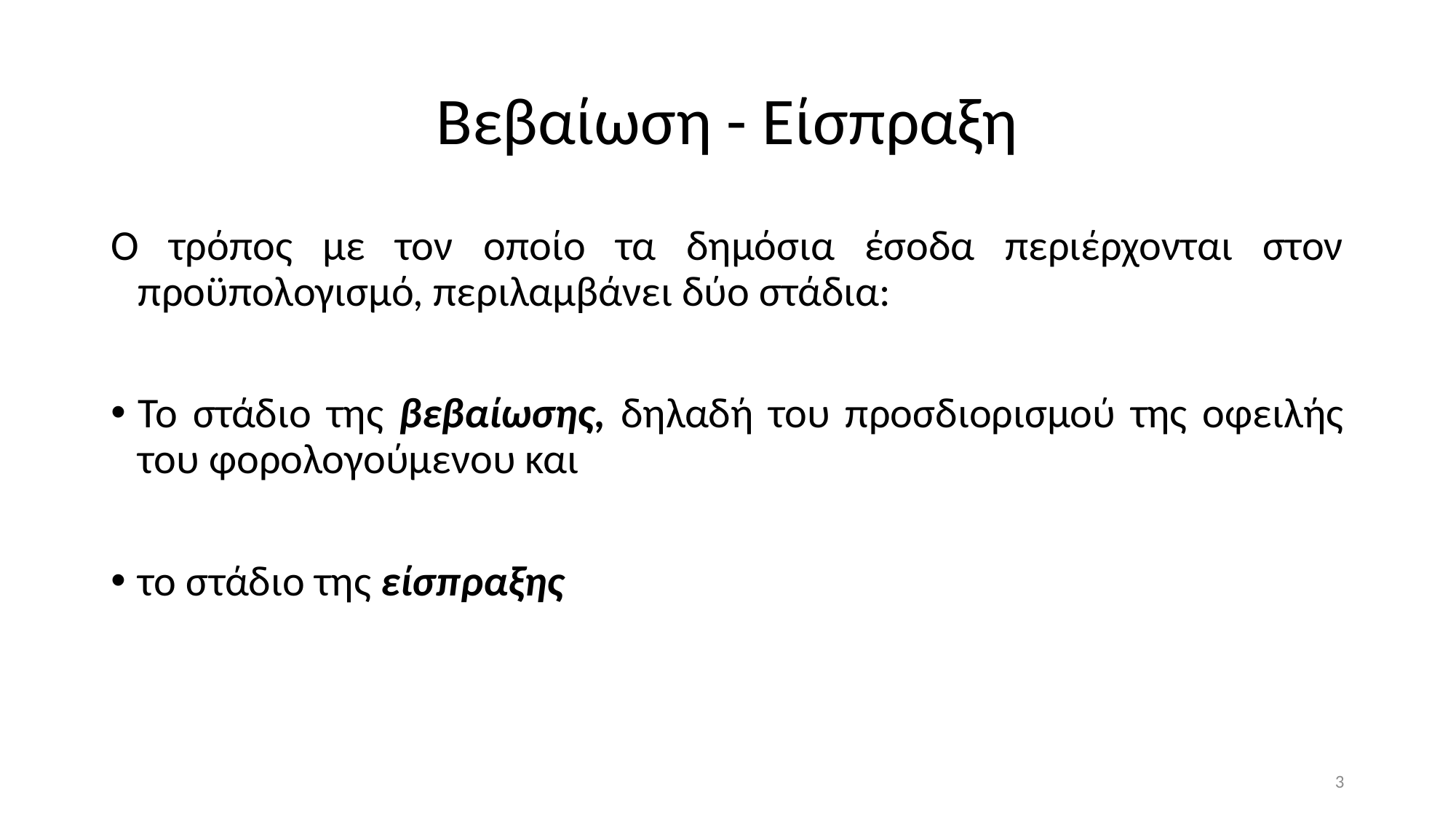

# Βεβαίωση - Είσπραξη
Ο τρόπος με τον οποίο τα δημόσια έσοδα περιέρχονται στον προϋπολογισμό, περιλαμβάνει δύο στάδια:

Το στάδιο της βεβαίωσης, δηλαδή του προσδιορισμού της οφειλής του φορολογούμενου και

το στάδιο της είσπραξης

3